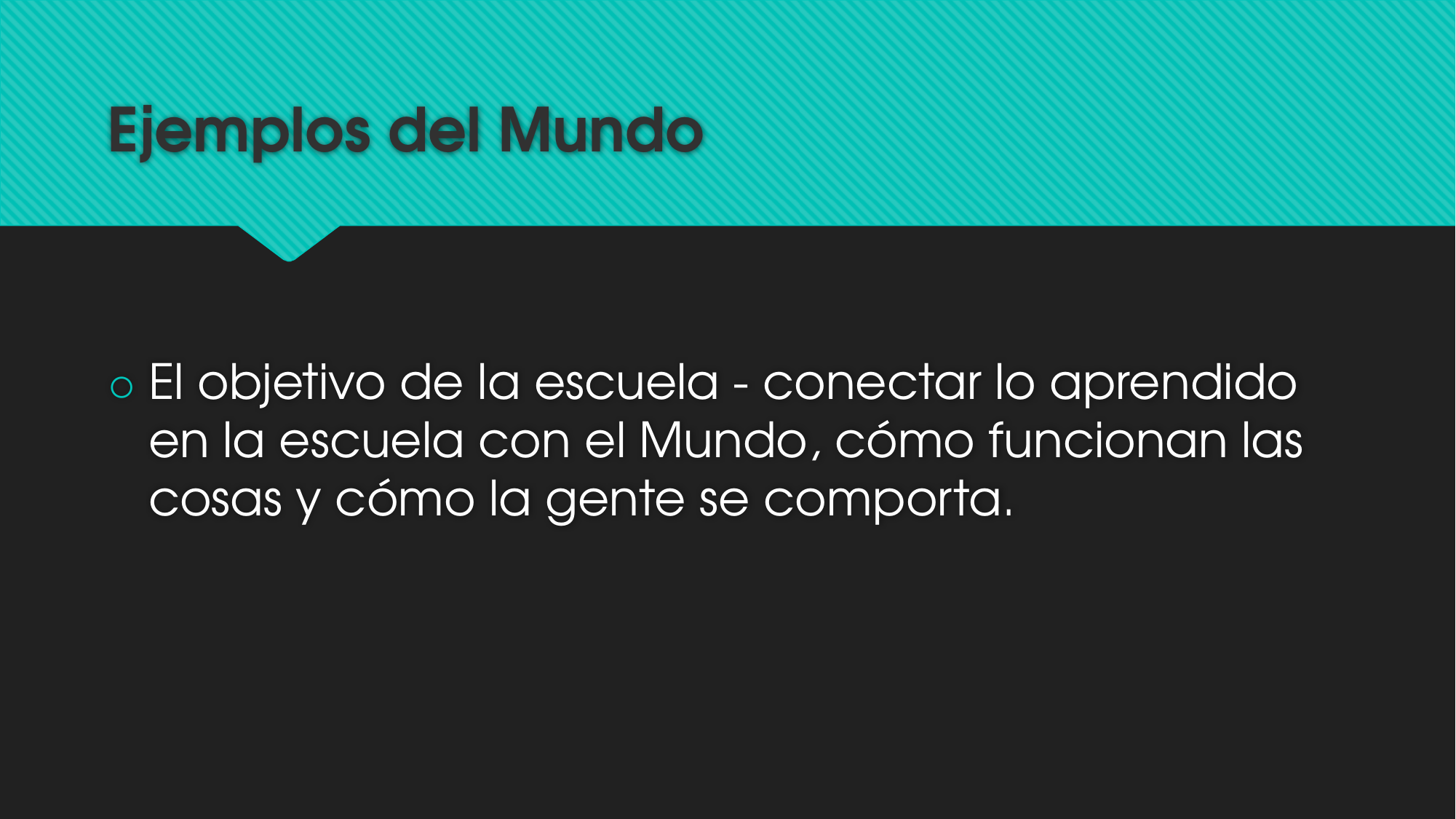

# Ejemplos del Mundo
El objetivo de la escuela - conectar lo aprendido en la escuela con el Mundo, cómo funcionan las cosas y cómo la gente se comporta.